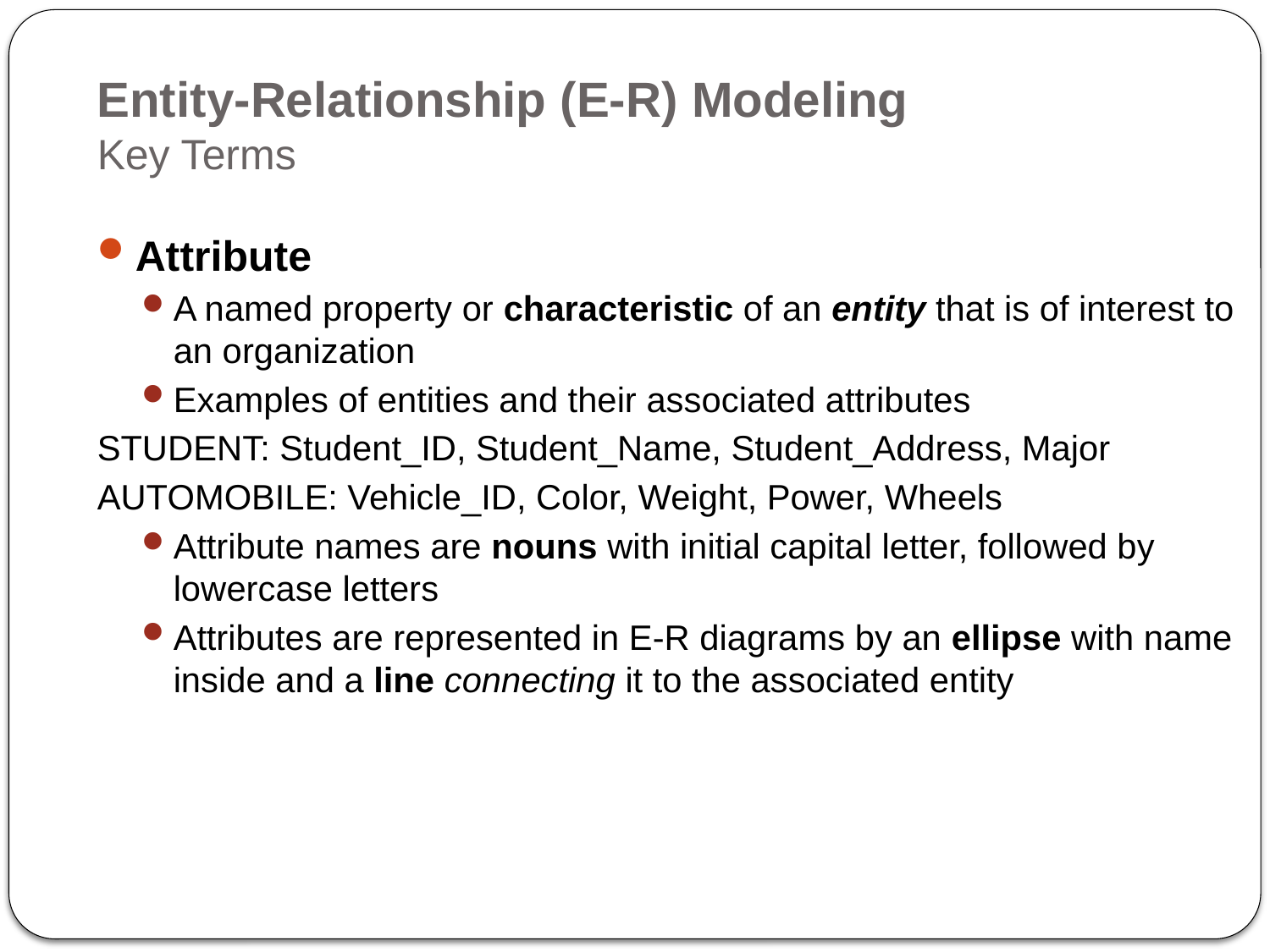

# Entity-Relationship (E-R) Modeling Key Terms
Attribute
A named property or characteristic of an entity that is of interest to an organization
Examples of entities and their associated attributes
	STUDENT: Student_ID, Student_Name, Student_Address, Major
	AUTOMOBILE: Vehicle_ID, Color, Weight, Power, Wheels
Attribute names are nouns with initial capital letter, followed by lowercase letters
Attributes are represented in E-R diagrams by an ellipse with name inside and a line connecting it to the associated entity